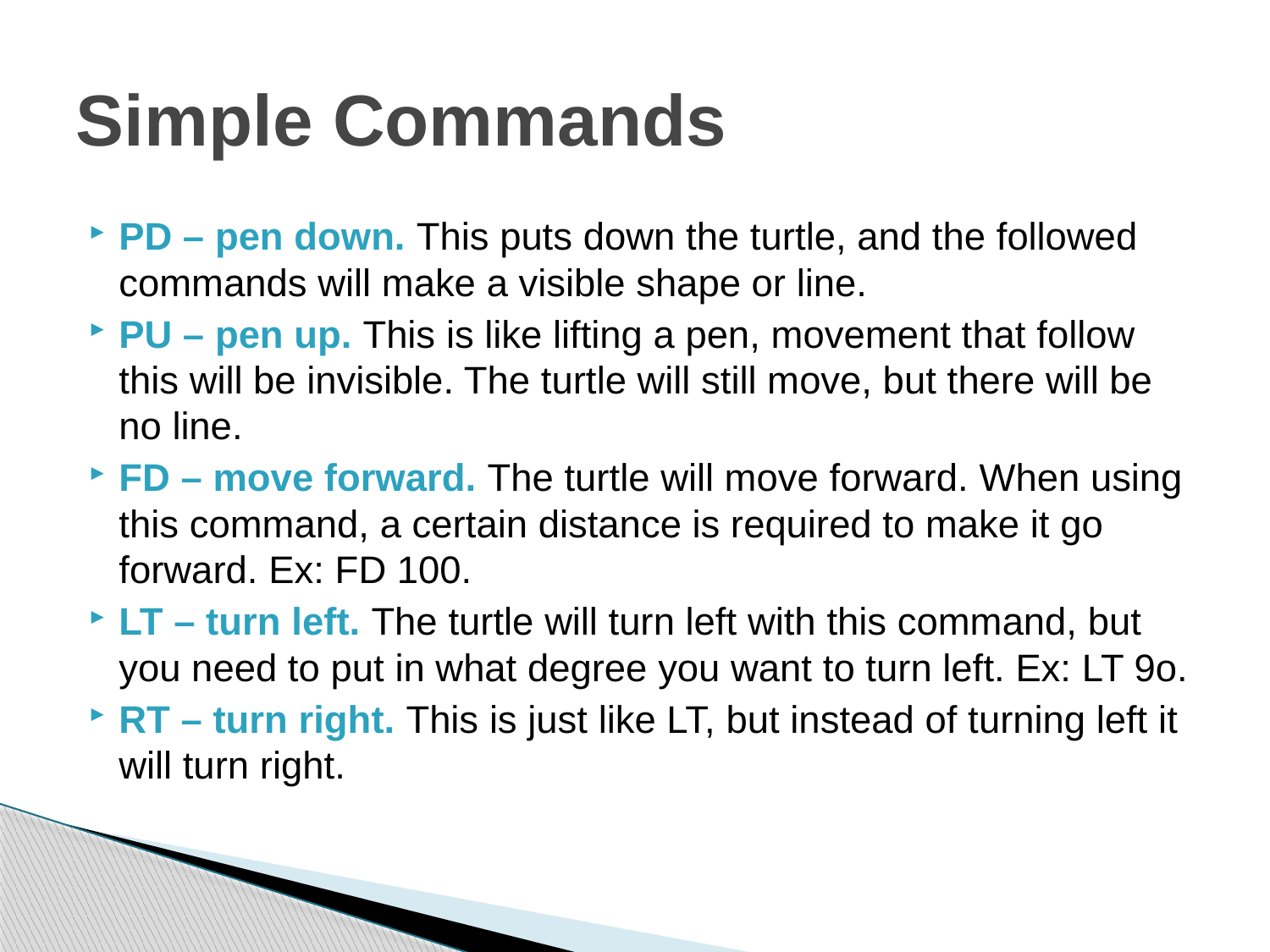

# Simple Commands
PD – pen down. This puts down the turtle, and the followed commands will make a visible shape or line.
PU – pen up. This is like lifting a pen, movement that follow this will be invisible. The turtle will still move, but there will be no line.
FD – move forward. The turtle will move forward. When using this command, a certain distance is required to make it go forward. Ex: FD 100.
LT – turn left. The turtle will turn left with this command, but you need to put in what degree you want to turn left. Ex: LT 9o.
RT – turn right. This is just like LT, but instead of turning left it will turn right.